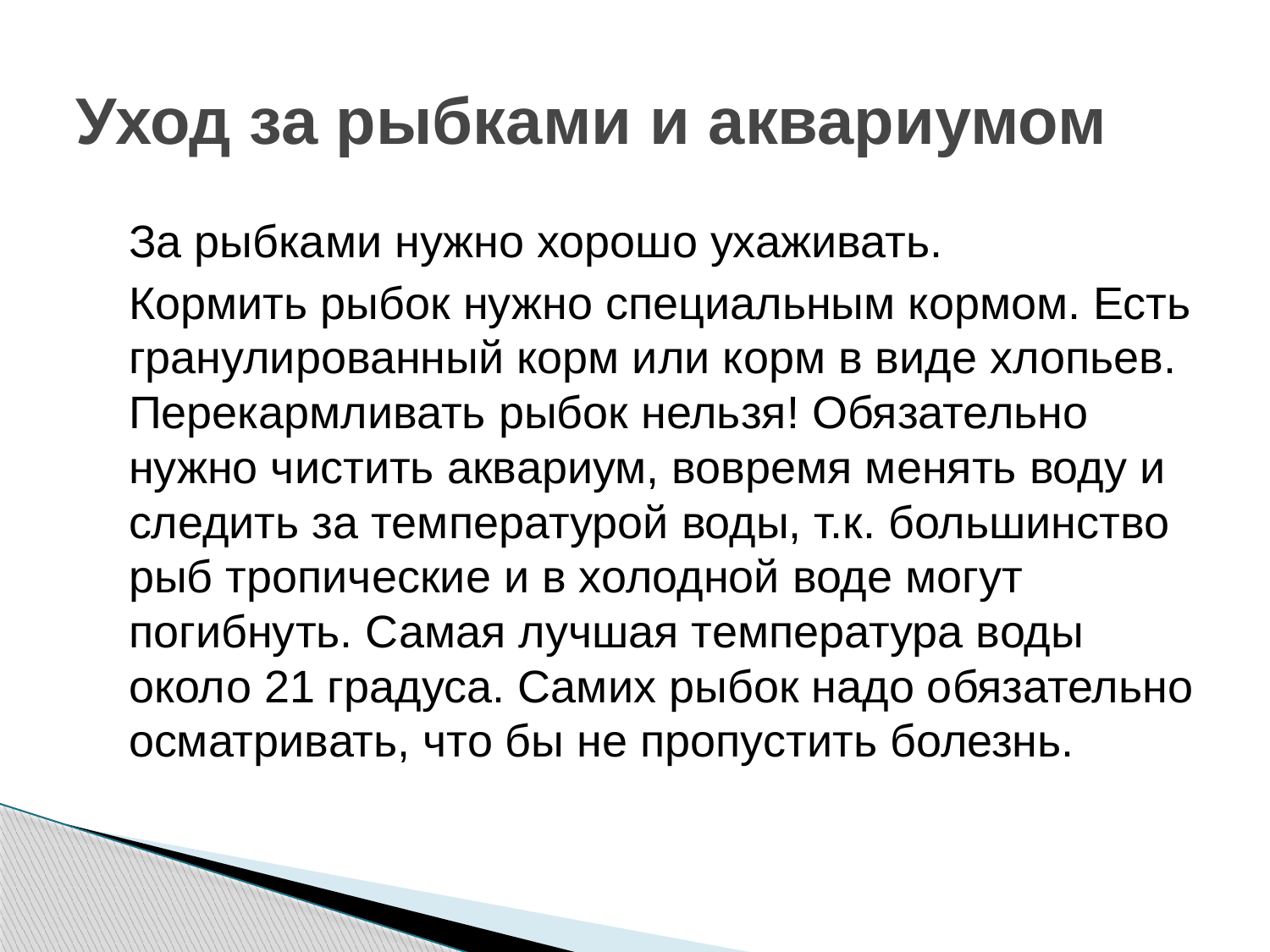

# Уход за рыбками и аквариумом
	За рыбками нужно хорошо ухаживать.
	Кормить рыбок нужно специальным кормом. Есть гранулированный корм или корм в виде хлопьев. Перекармливать рыбок нельзя! Обязательно нужно чистить аквариум, вовремя менять воду и следить за температурой воды, т.к. большинство рыб тропические и в холодной воде могут погибнуть. Самая лучшая температура воды около 21 градуса. Самих рыбок надо обязательно осматривать, что бы не пропустить болезнь.